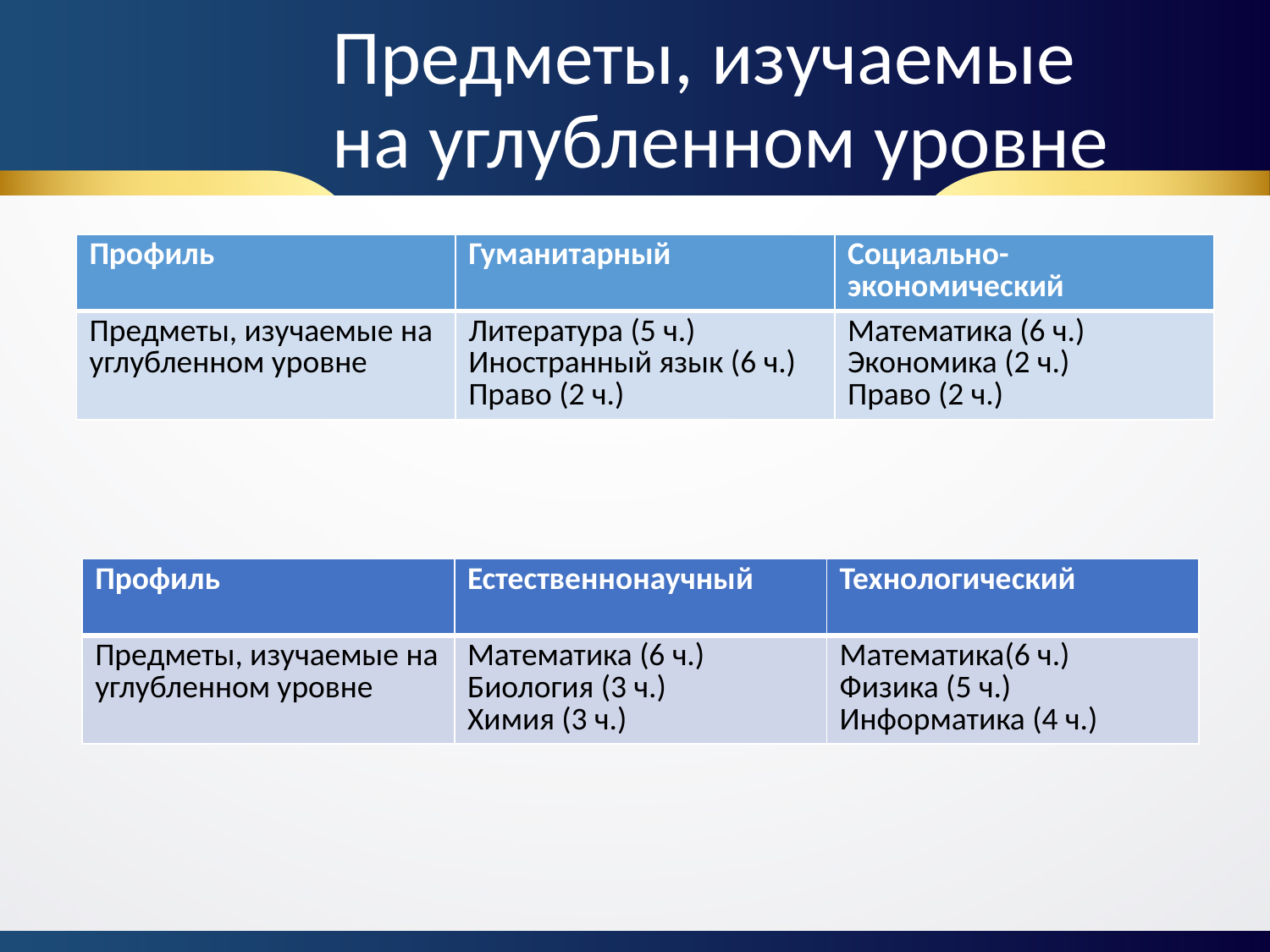

# Предметы, изучаемые на углубленном уровне
| Профиль | Гуманитарный | Социально-экономический |
| --- | --- | --- |
| Предметы, изучаемые на углубленном уровне | Литература (5 ч.) Иностранный язык (6 ч.) Право (2 ч.) | Математика (6 ч.) Экономика (2 ч.) Право (2 ч.) |
| Профиль | Естественнонаучный | Технологический |
| --- | --- | --- |
| Предметы, изучаемые на углубленном уровне | Математика (6 ч.) Биология (3 ч.) Химия (3 ч.) | Математика(6 ч.) Физика (5 ч.) Информатика (4 ч.) |